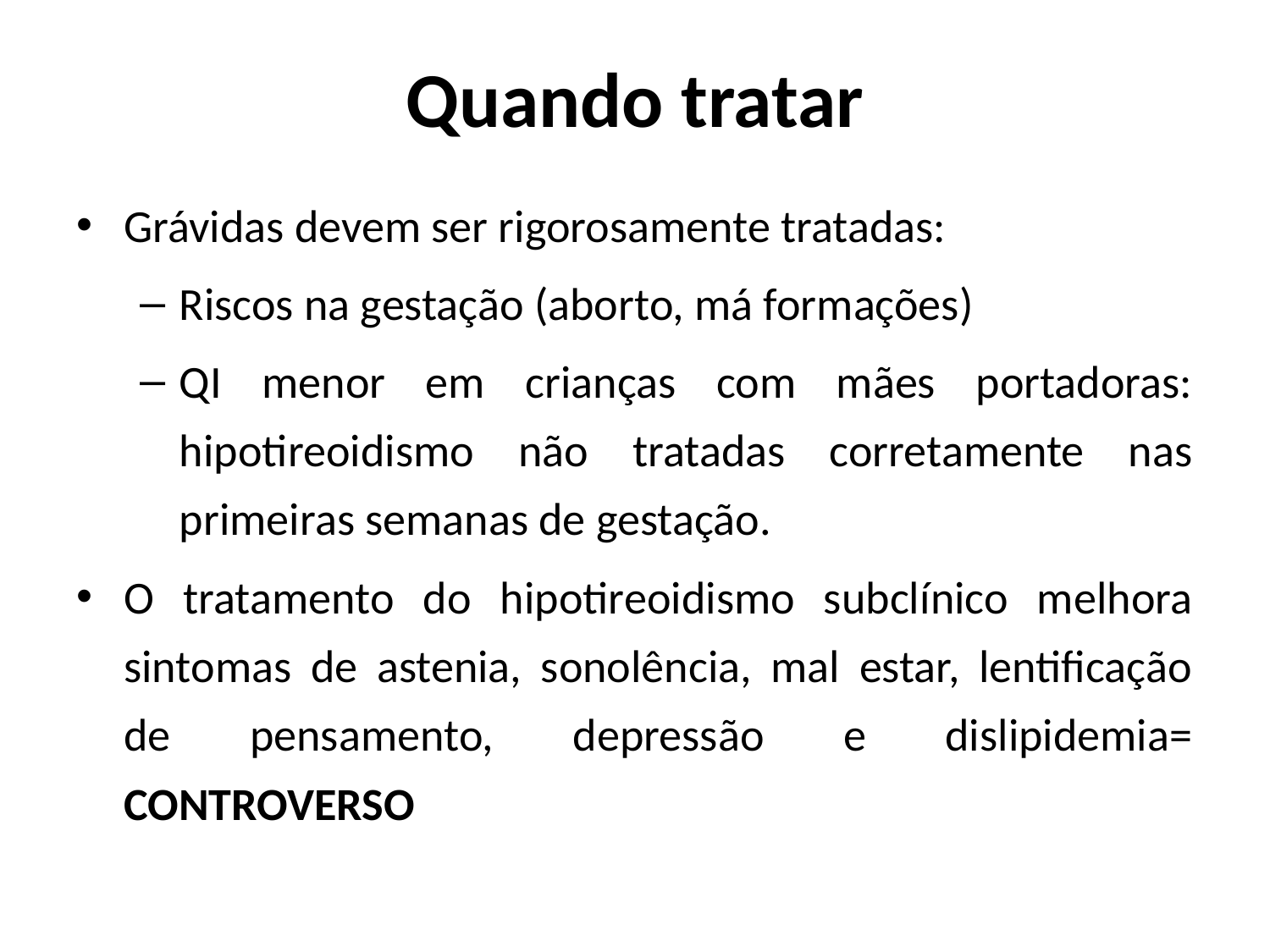

# Quando tratar
Grávidas devem ser rigorosamente tratadas:
Riscos na gestação (aborto, má formações)
QI menor em crianças com mães portadoras: hipotireoidismo não tratadas corretamente nas primeiras semanas de gestação.
O tratamento do hipotireoidismo subclínico melhora sintomas de astenia, sonolência, mal estar, lentificação de pensamento, depressão e dislipidemia= CONTROVERSO